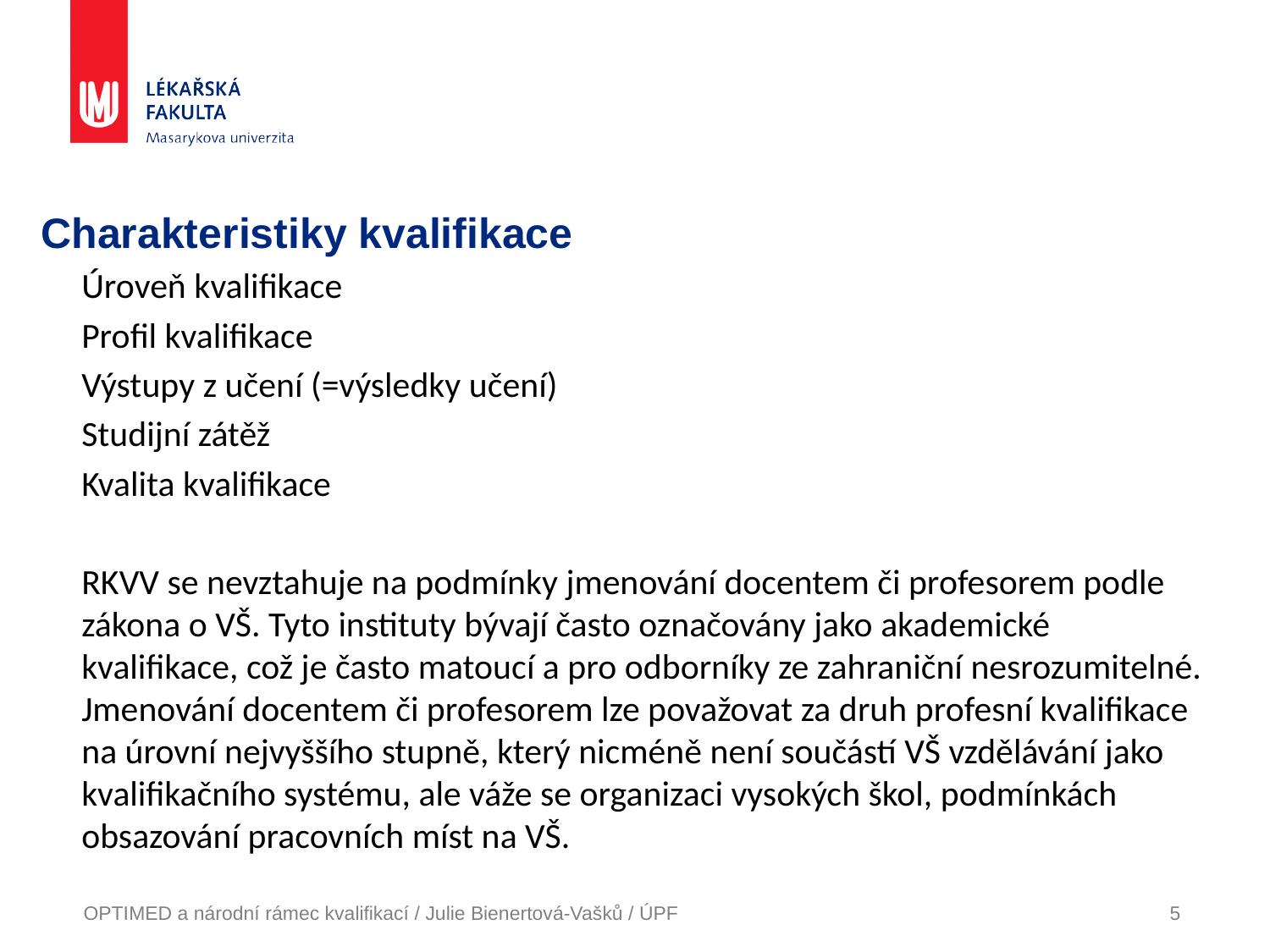

# Charakteristiky kvalifikace
Úroveň kvalifikace
Profil kvalifikace
Výstupy z učení (=výsledky učení)
Studijní zátěž
Kvalita kvalifikace

RKVV se nevztahuje na podmínky jmenování docentem či profesorem podle zákona o VŠ. Tyto instituty bývají často označovány jako akademické kvalifikace, což je často matoucí a pro odborníky ze zahraniční nesrozumitelné. Jmenování docentem či profesorem lze považovat za druh profesní kvalifikace na úrovní nejvyššího stupně, který nicméně není součástí VŠ vzdělávání jako kvalifikačního systému, ale váže se organizaci vysokých škol, podmínkách obsazování pracovních míst na VŠ.
OPTIMED a národní rámec kvalifikací / Julie Bienertová-Vašků / ÚPF
5